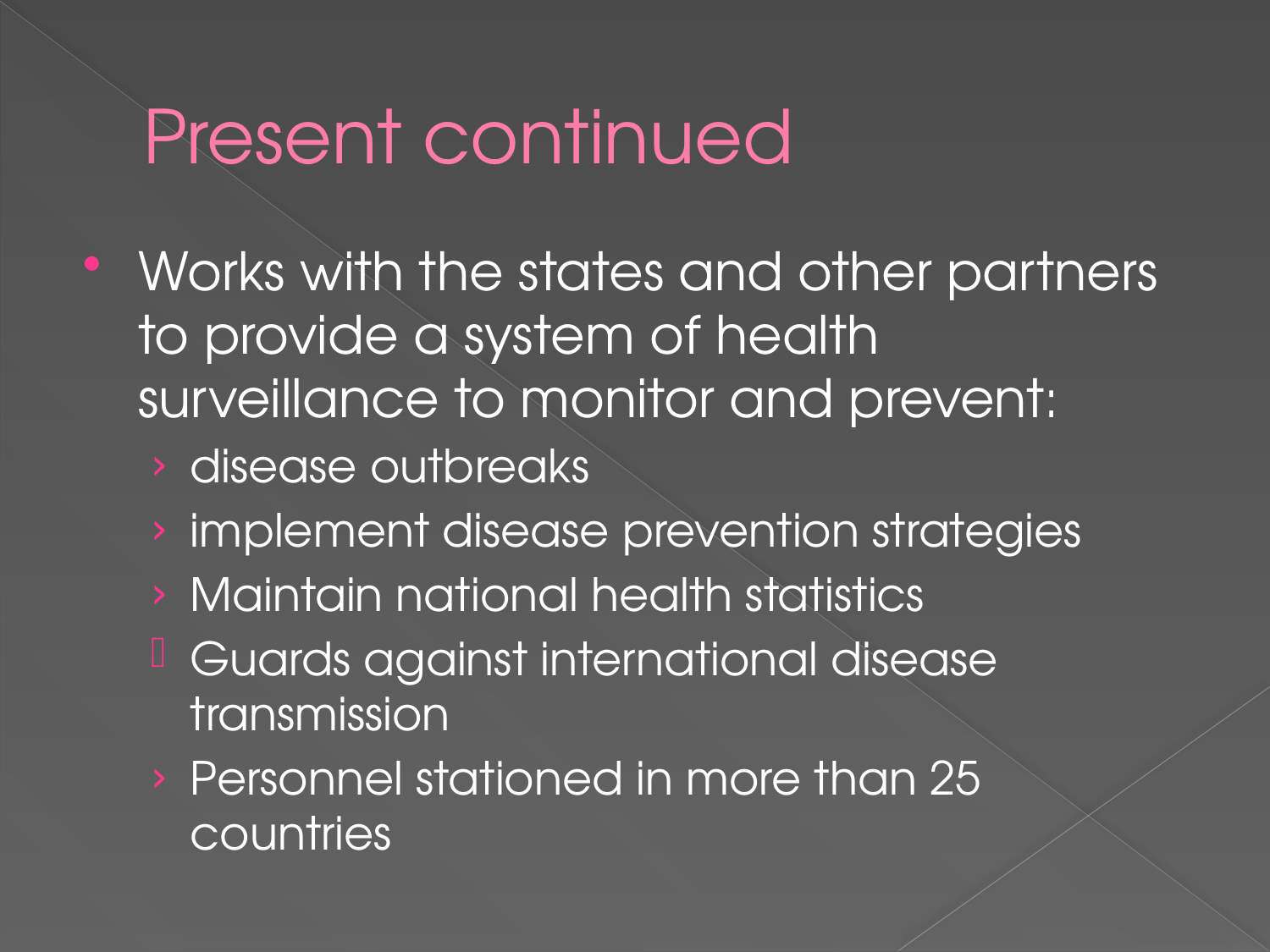

# Present continued
Works with the states and other partners to provide a system of health surveillance to monitor and prevent:
disease outbreaks
implement disease prevention strategies
Maintain national health statistics
Guards against international disease transmission
Personnel stationed in more than 25 countries